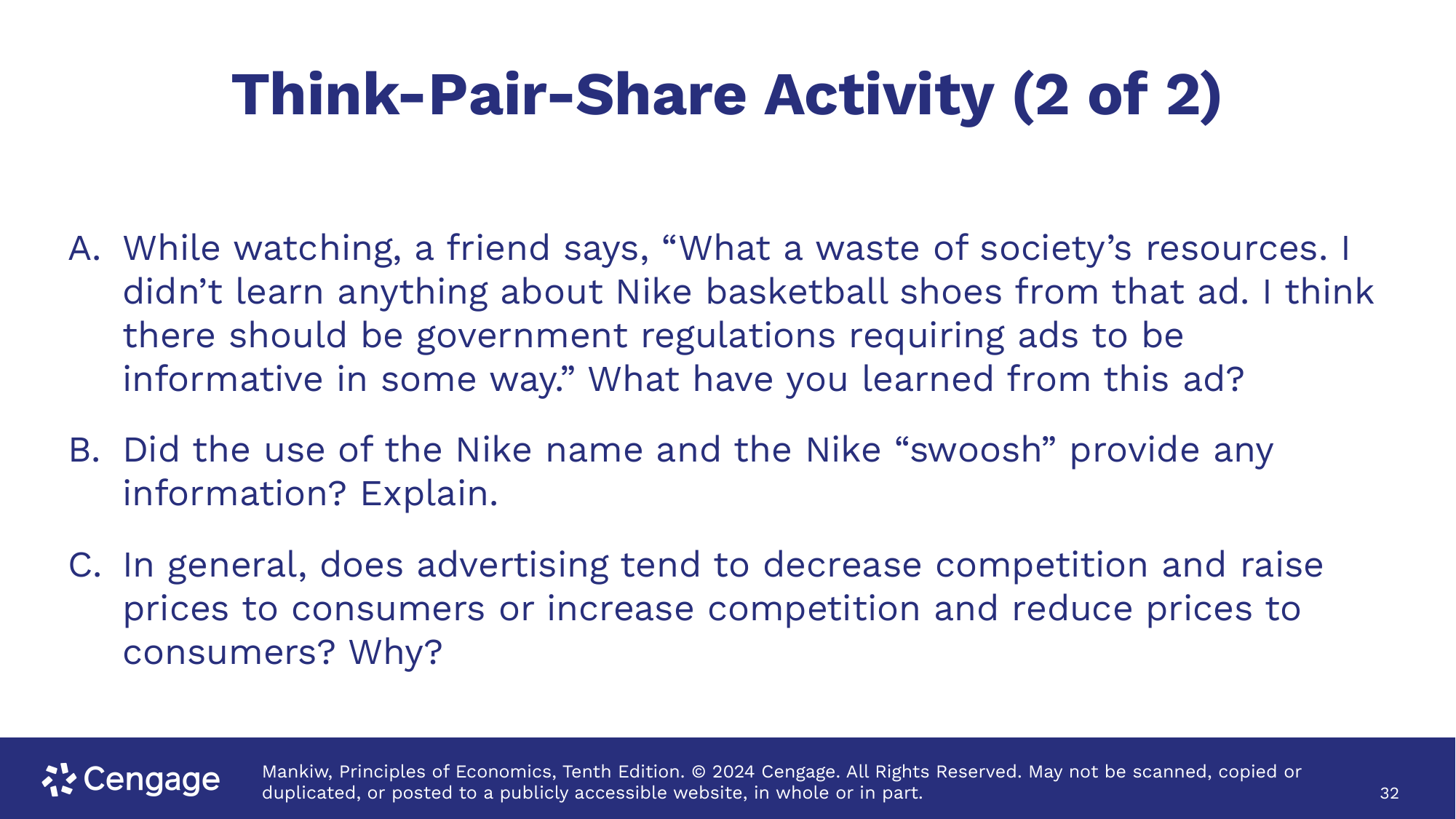

# Think-Pair-Share Activity (2 of 2)
While watching, a friend says, “What a waste of society’s resources. I didn’t learn anything about Nike basketball shoes from that ad. I think there should be government regulations requiring ads to be informative in some way.” What have you learned from this ad?
Did the use of the Nike name and the Nike “swoosh” provide any information? Explain.
In general, does advertising tend to decrease competition and raise prices to consumers or increase competition and reduce prices to consumers? Why?